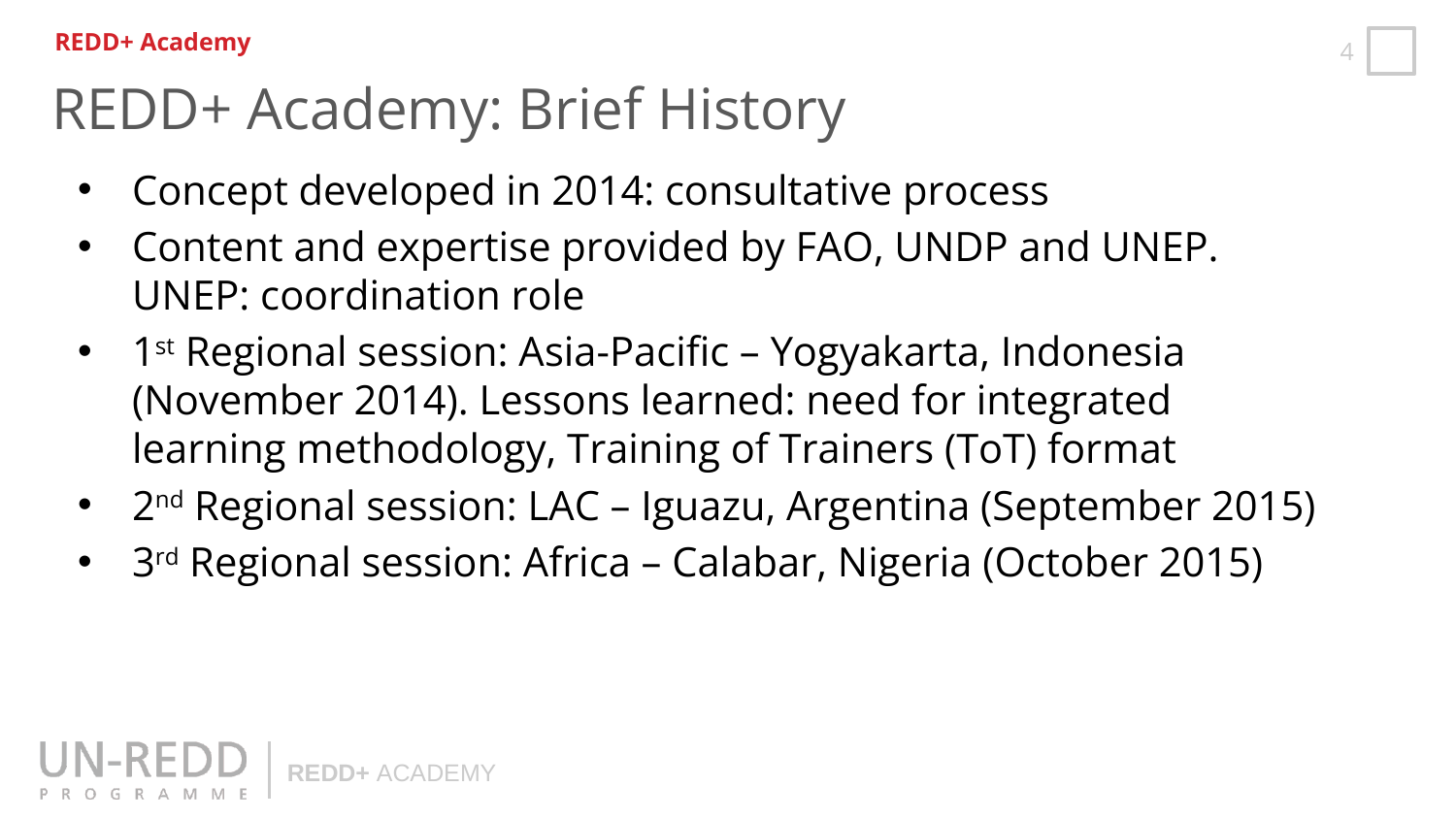

REDD+ Academy
REDD+ Academy: Brief History
Concept developed in 2014: consultative process
Content and expertise provided by FAO, UNDP and UNEP. UNEP: coordination role
1st Regional session: Asia-Pacific – Yogyakarta, Indonesia (November 2014). Lessons learned: need for integrated learning methodology, Training of Trainers (ToT) format
2nd Regional session: LAC – Iguazu, Argentina (September 2015)
3rd Regional session: Africa – Calabar, Nigeria (October 2015)